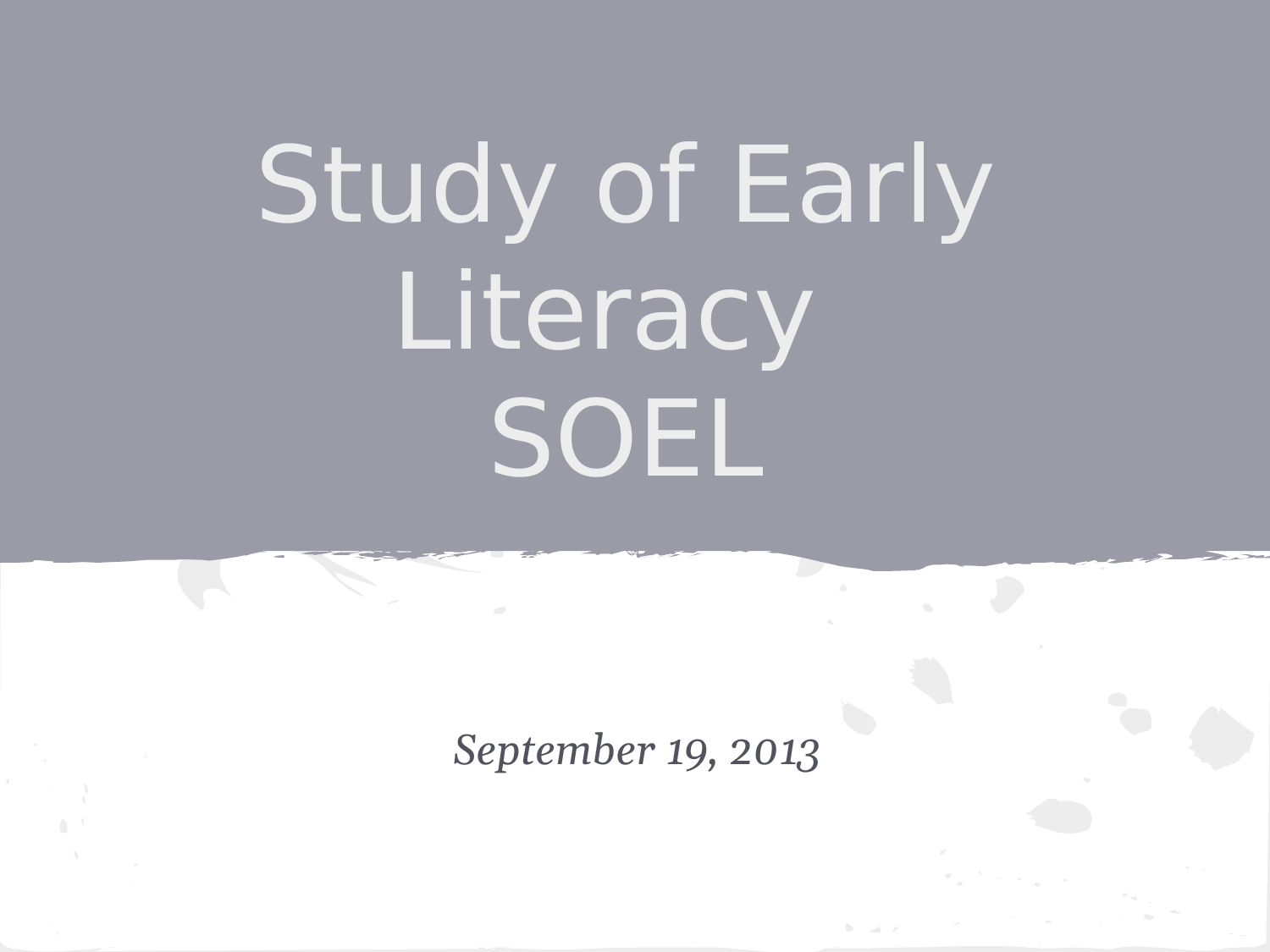

# Study of Early Literacy
SOEL
September 19, 2013